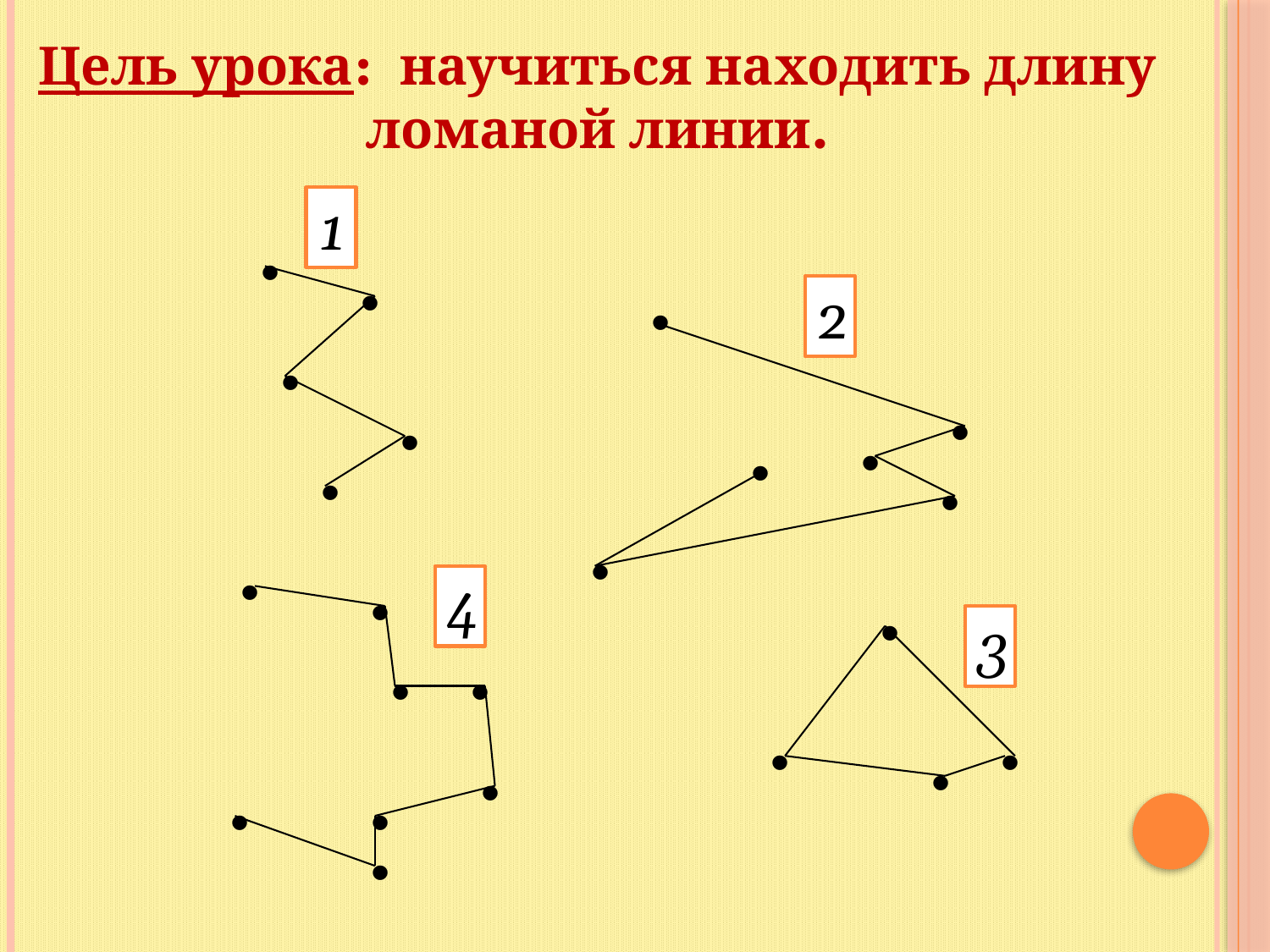

Цель урока:  научиться находить длину ломаной линии.
1
.
.
.
2
.
.
.
.
.

.
.
.
.
.
.
4
3
.
.
.
.
.
.
.
.
.